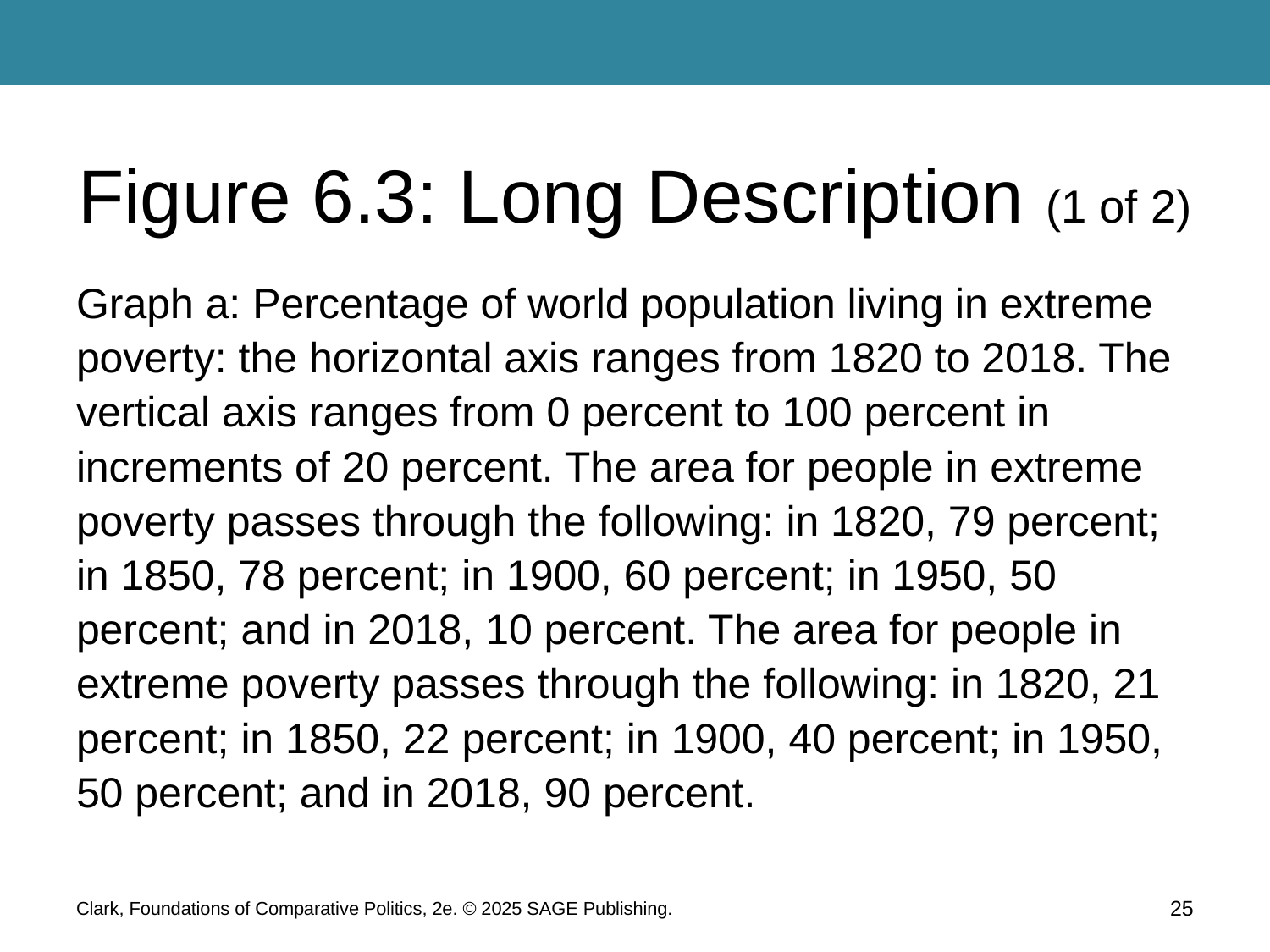

# Figure 6.3: Long Description (1 of 2)
Graph a: Percentage of world population living in extreme poverty: the horizontal axis ranges from 1820 to 2018. The vertical axis ranges from 0 percent to 100 percent in increments of 20 percent. The area for people in extreme poverty passes through the following: in 1820, 79 percent; in 1850, 78 percent; in 1900, 60 percent; in 1950, 50 percent; and in 2018, 10 percent. The area for people in extreme poverty passes through the following: in 1820, 21 percent; in 1850, 22 percent; in 1900, 40 percent; in 1950, 50 percent; and in 2018, 90 percent.
25
Clark, Foundations of Comparative Politics, 2e. © 2025 SAGE Publishing.